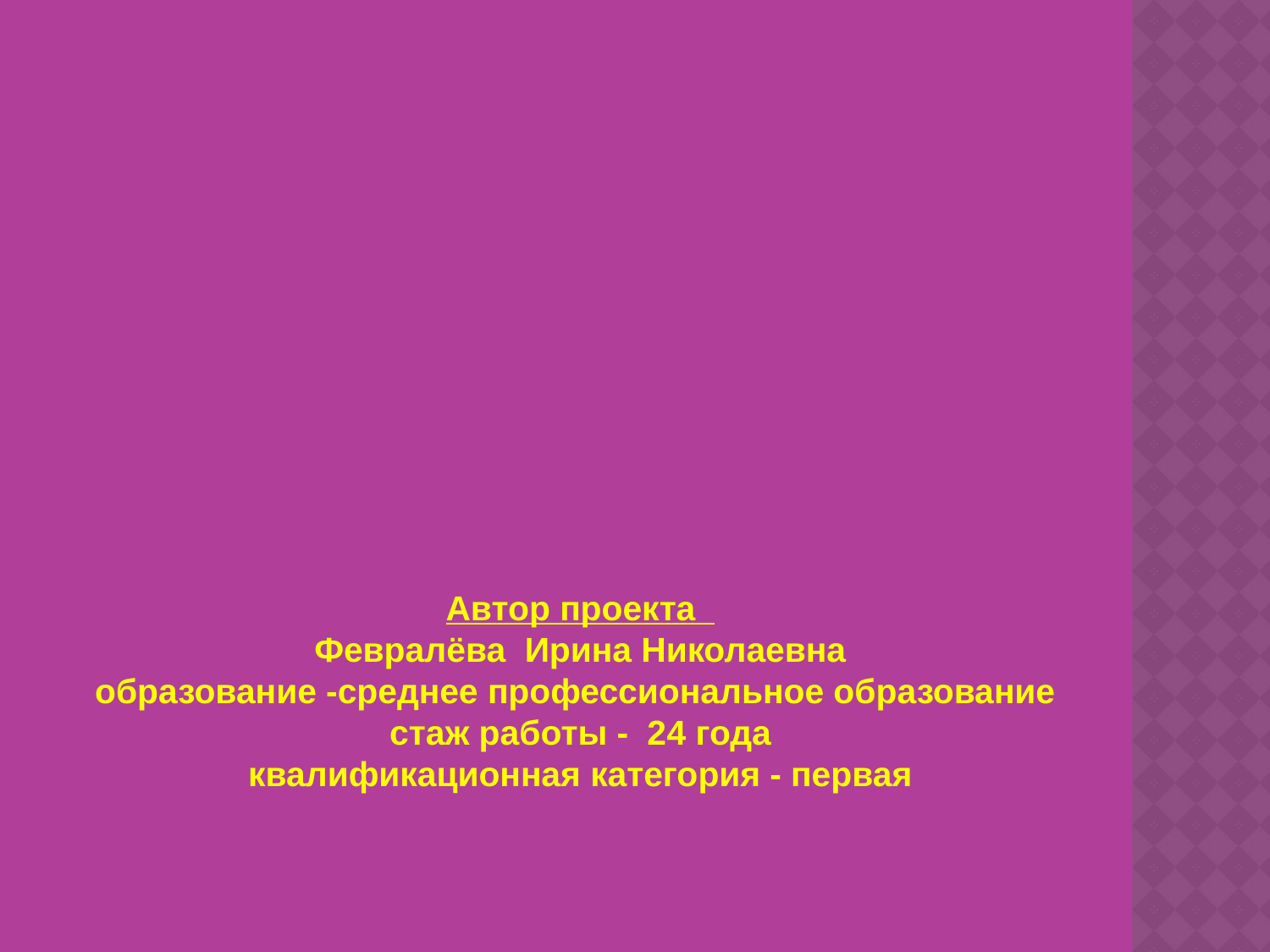

# Автор проекта Февралёва  Ирина Николаевна образование -среднее профессиональное образование стаж работы -  24 года квалификационная категория - первая